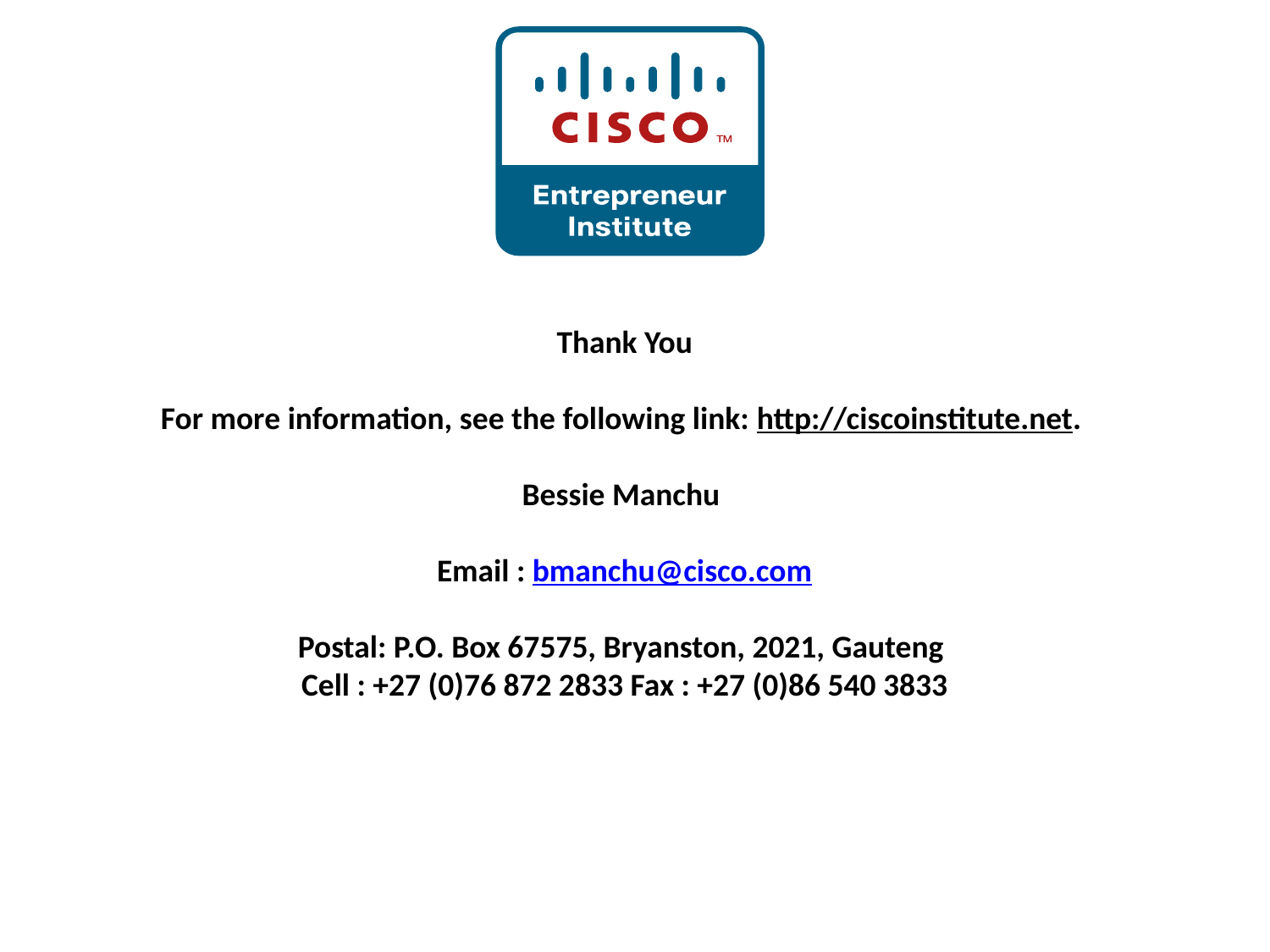

Thank You
For more information, see the following link: http://ciscoinstitute.net.
Bessie Manchu
Email : bmanchu@cisco.com
Postal: P.O. Box 67575, Bryanston, 2021, Gauteng
Cell : +27 (0)76 872 2833 Fax : +27 (0)86 540 3833